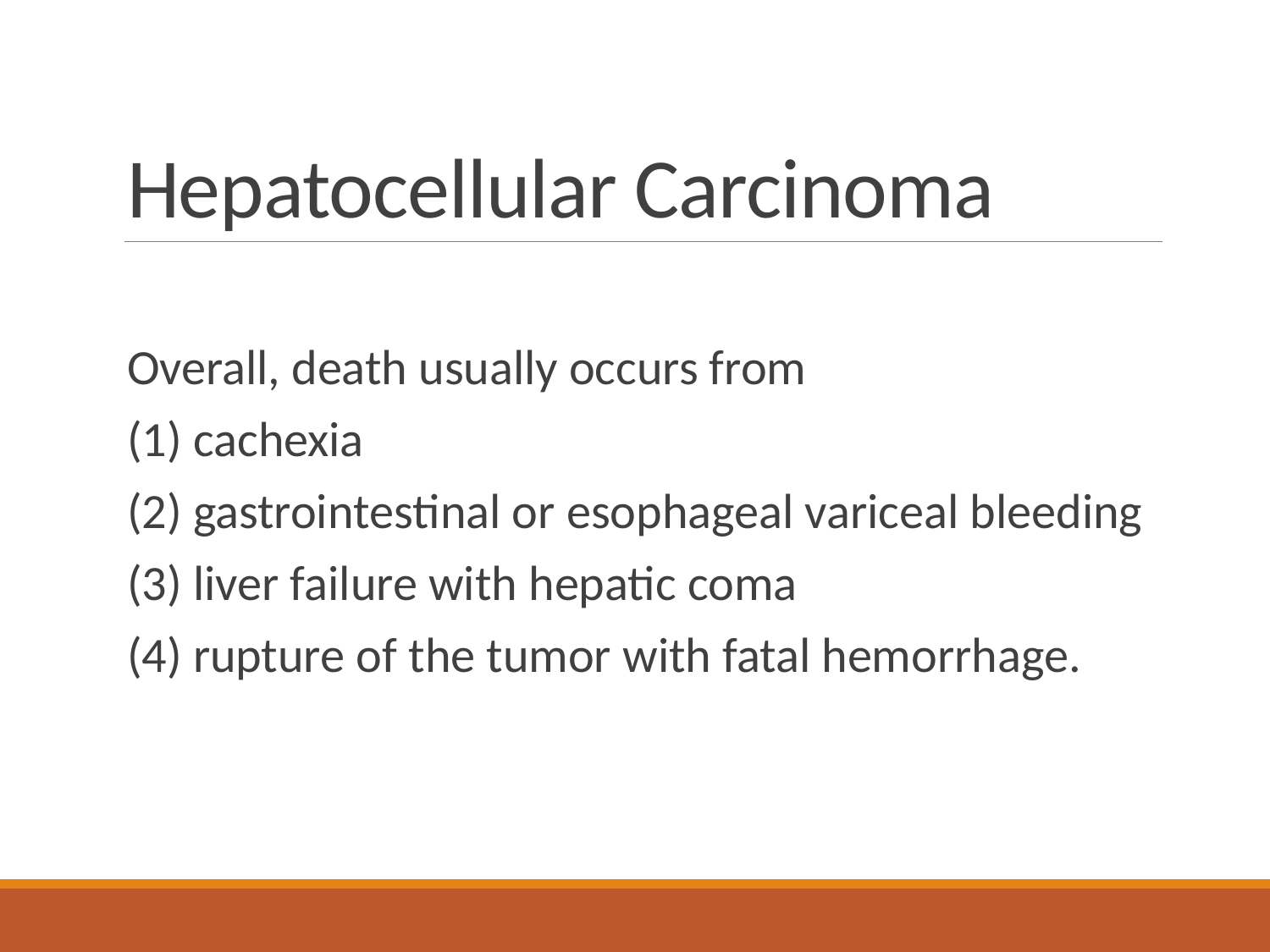

# Hepatocellular Carcinoma

Overall, death usually occurs from
(1) cachexia
(2) gastrointestinal or esophageal variceal bleeding
(3) liver failure with hepatic coma
(4) rupture of the tumor with fatal hemorrhage.